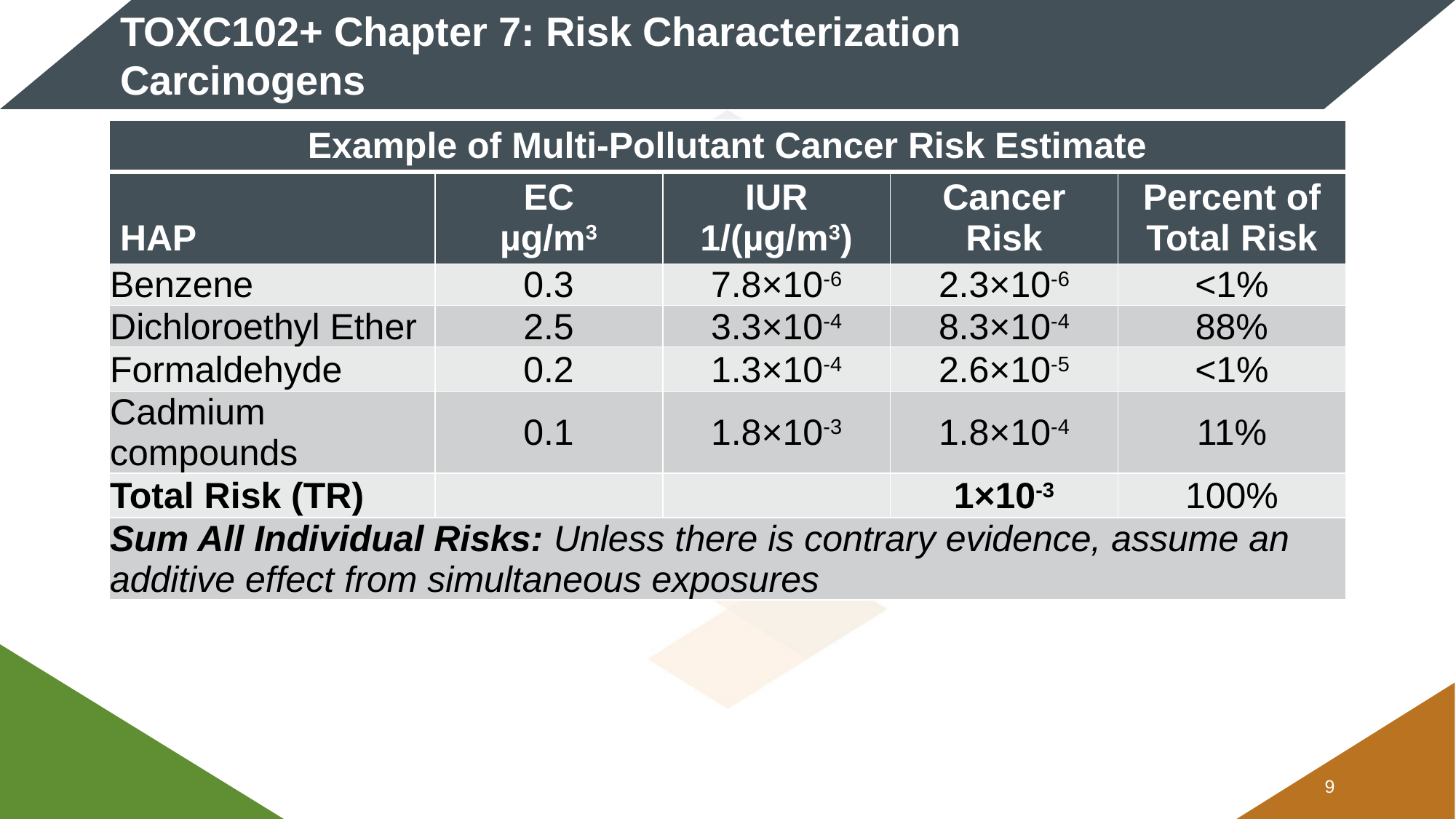

# TOXC102+ Chapter 7: Risk Characterization Carcinogens
| Example of Multi-Pollutant Cancer Risk Estimate |  |  |  |  |
| --- | --- | --- | --- | --- |
| HAP | EC µg/m3 | IUR 1/(µg/m3) | Cancer Risk | Percent of Total Risk |
| Benzene | 0.3 | 7.8×10-6 | 2.3×10-6 | <1% |
| Dichloroethyl Ether | 2.5 | 3.3×10-4 | 8.3×10-4 | 88% |
| Formaldehyde | 0.2 | 1.3×10-4 | 2.6×10-5 | <1% |
| Cadmium compounds | 0.1 | 1.8×10-3 | 1.8×10-4 | 11% |
| Total Risk (TR) |  |  | 1×10-3 | 100% |
| Sum All Individual Risks: Unless there is contrary evidence, assume an additive effect from simultaneous exposures |  |  |  |  |
9